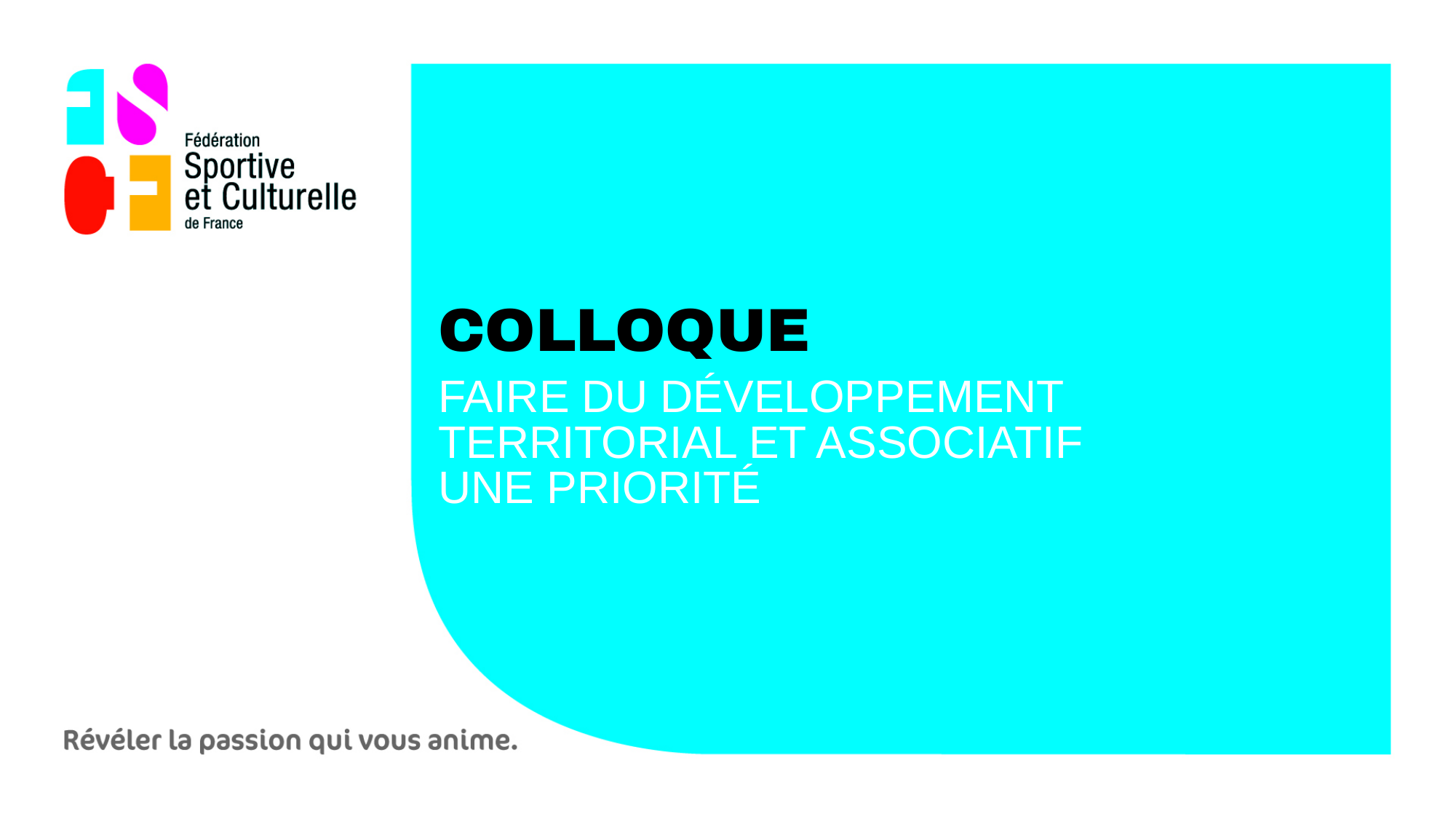

Colloque
Faire du développement
territorial et associatif
une priorité